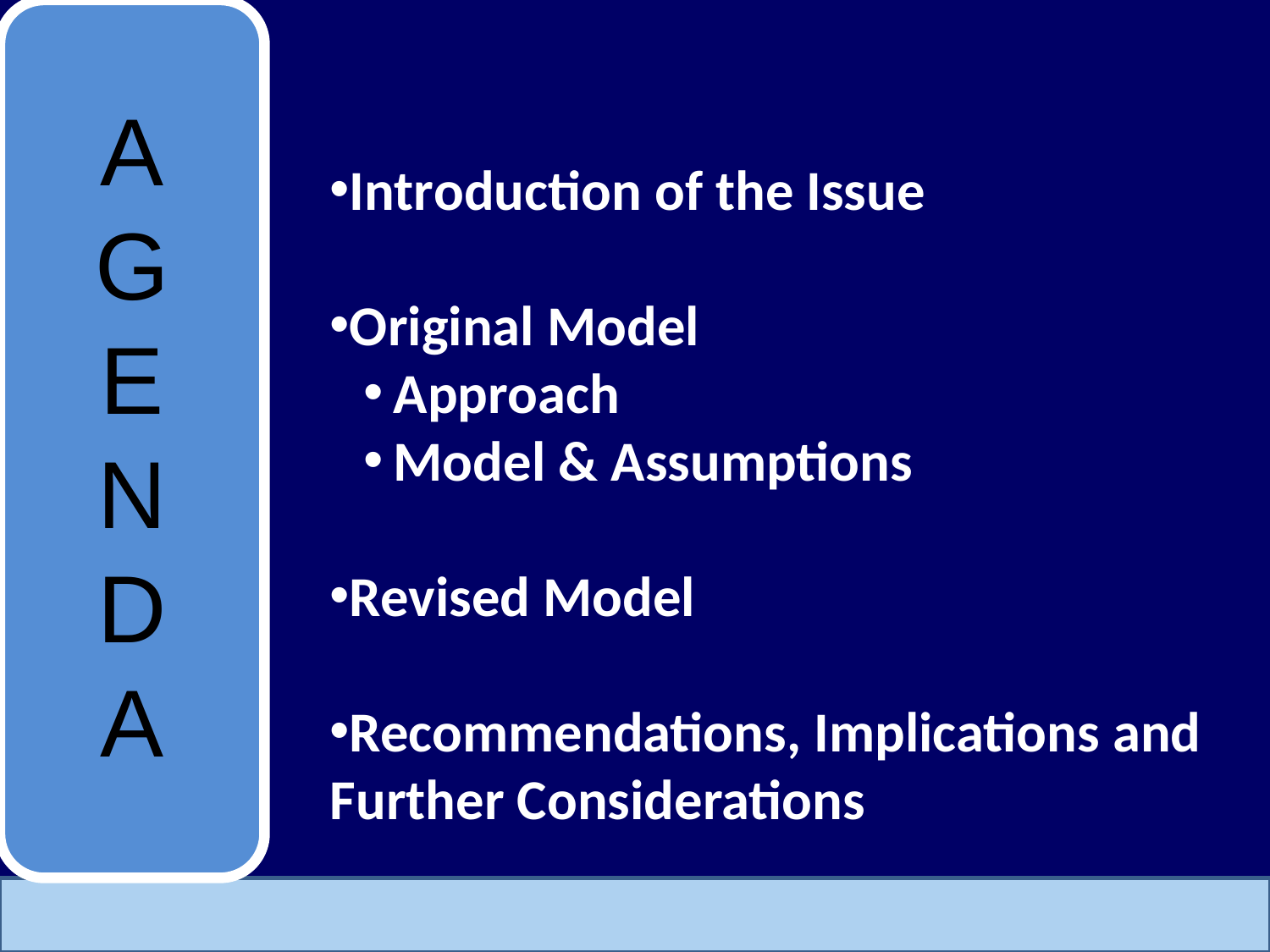

A
G
E
N
D
A

Introduction of the Issue
Original Model
Approach
Model & Assumptions
Revised Model
Recommendations, Implications and Further Considerations